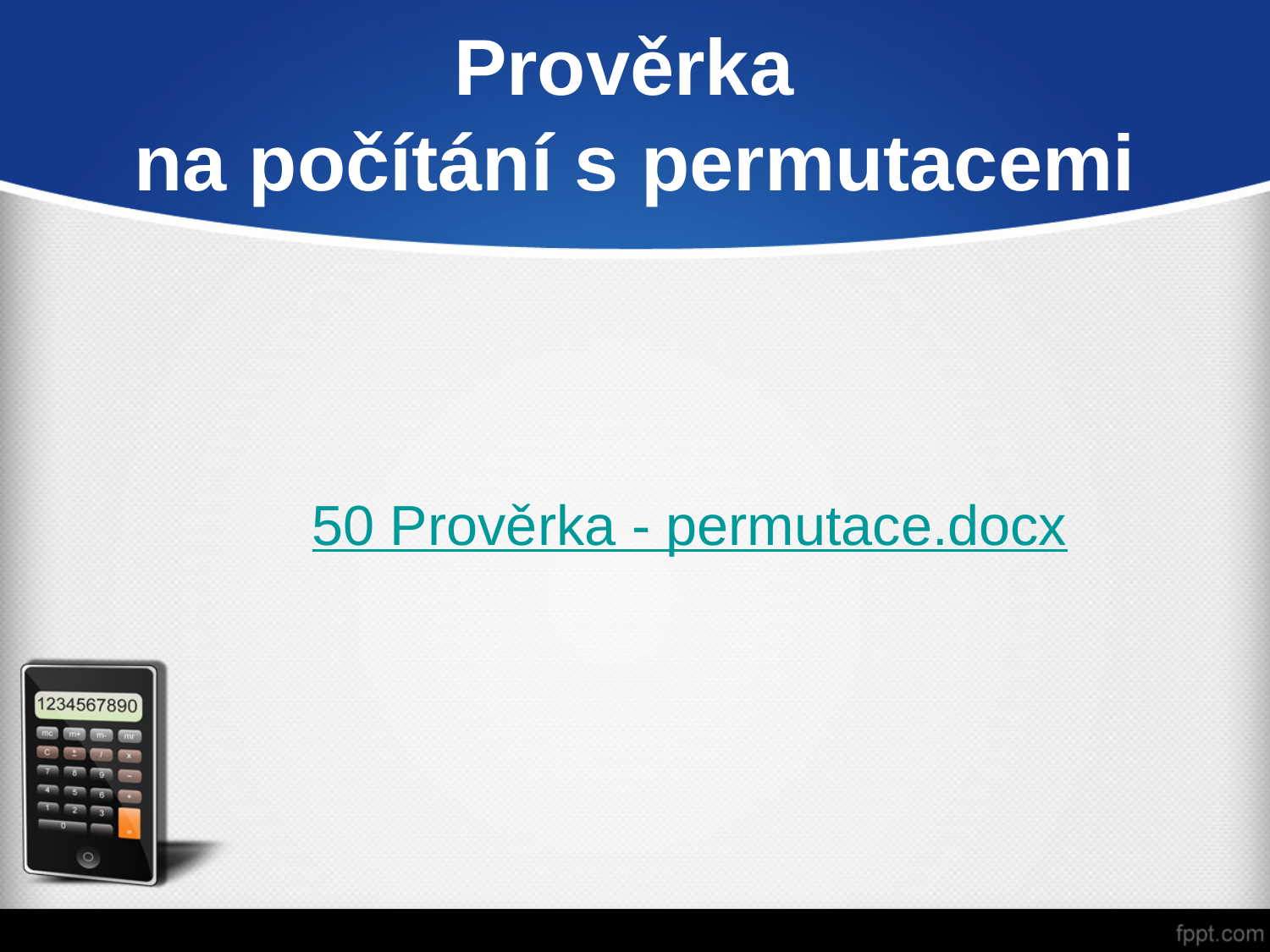

# Prověrka na počítání s permutacemi

50 Prověrka - permutace.docx